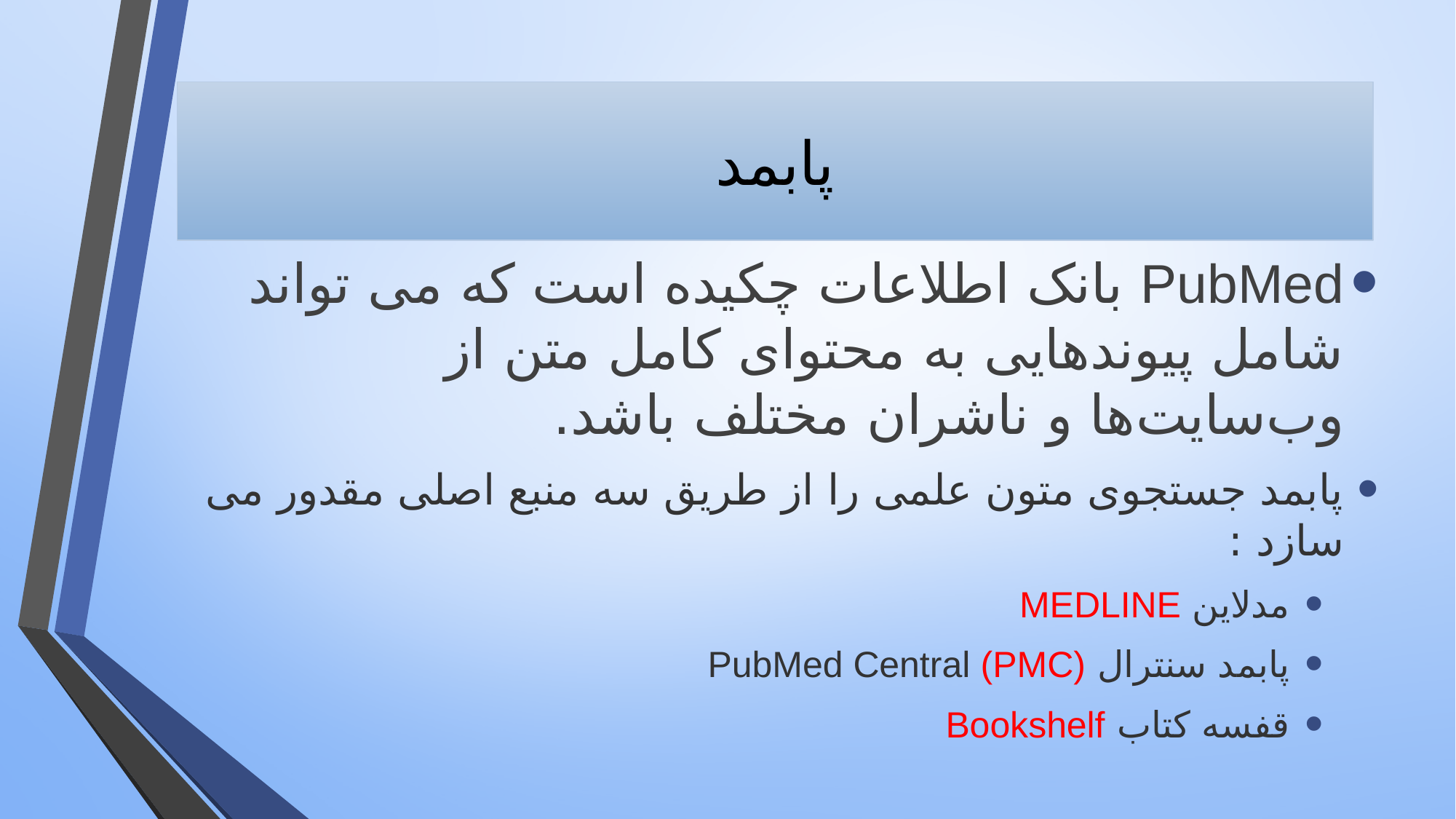

# پابمد
PubMed بانک اطلاعات چکیده است که می تواند شامل پیوندهایی به محتوای کامل متن از وب‌سایت‌ها و ناشران مختلف باشد.
پابمد جستجوی متون علمی را از طریق سه منبع اصلی مقدور می سازد :
مدلاین MEDLINE
پابمد سنترال PubMed Central (PMC)
قفسه کتاب Bookshelf